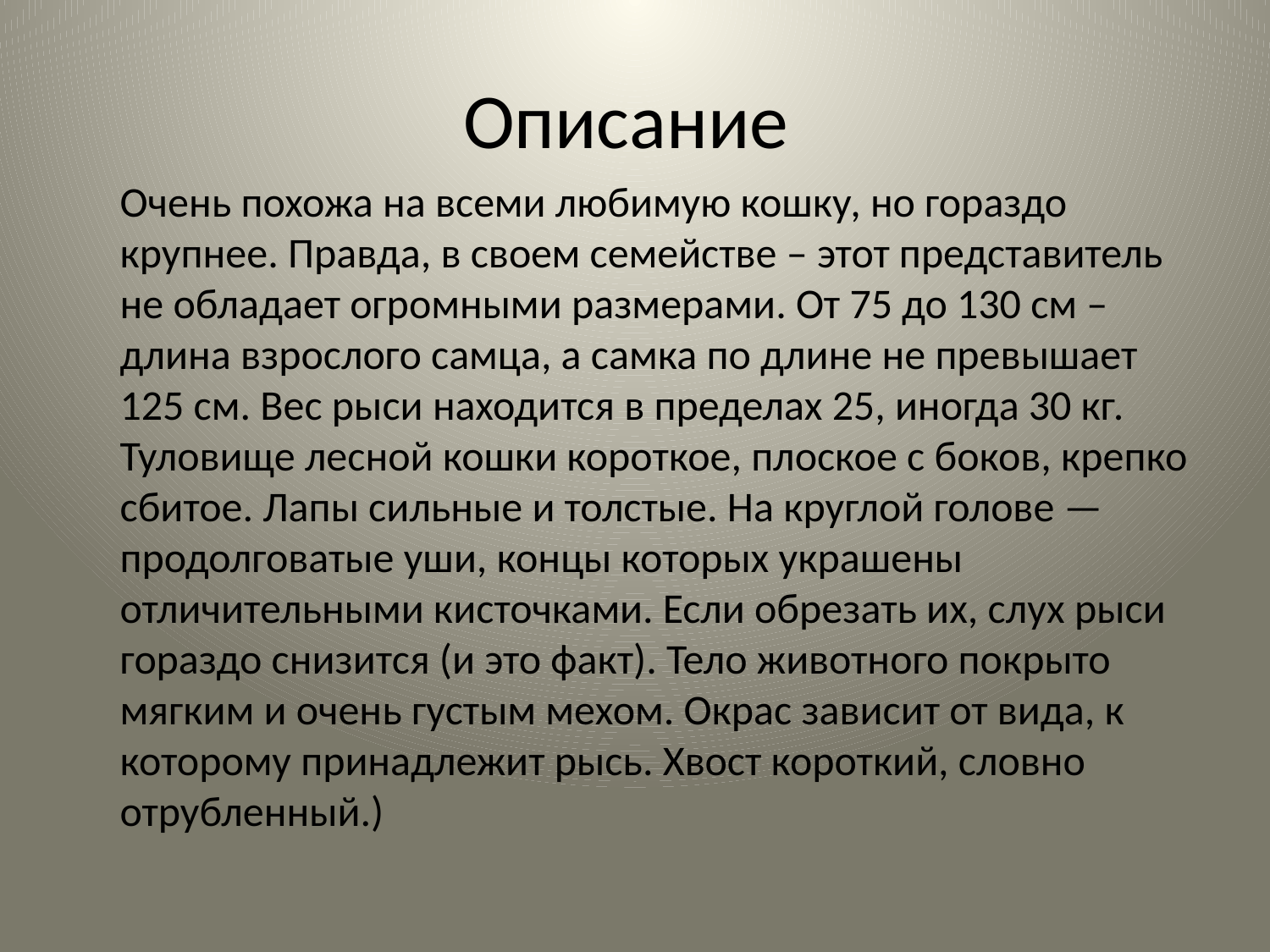

# Описание
     Очень похожа на всеми любимую кошку, но гораздо крупнее. Правда, в своем семействе – этот представитель не обладает огромными размерами. От 75 до 130 см – длина взрослого самца, а самка по длине не превышает 125 см. Вес рыси находится в пределах 25, иногда 30 кг. Туловище лесной кошки короткое, плоское с боков, крепко сбитое. Лапы сильные и толстые. На круглой голове — продолговатые уши, концы которых украшены отличительными кисточками. Если обрезать их, слух рыси гораздо снизится (и это факт). Тело животного покрыто мягким и очень густым мехом. Окрас зависит от вида, к которому принадлежит рысь. Хвост короткий, словно отрубленный.)